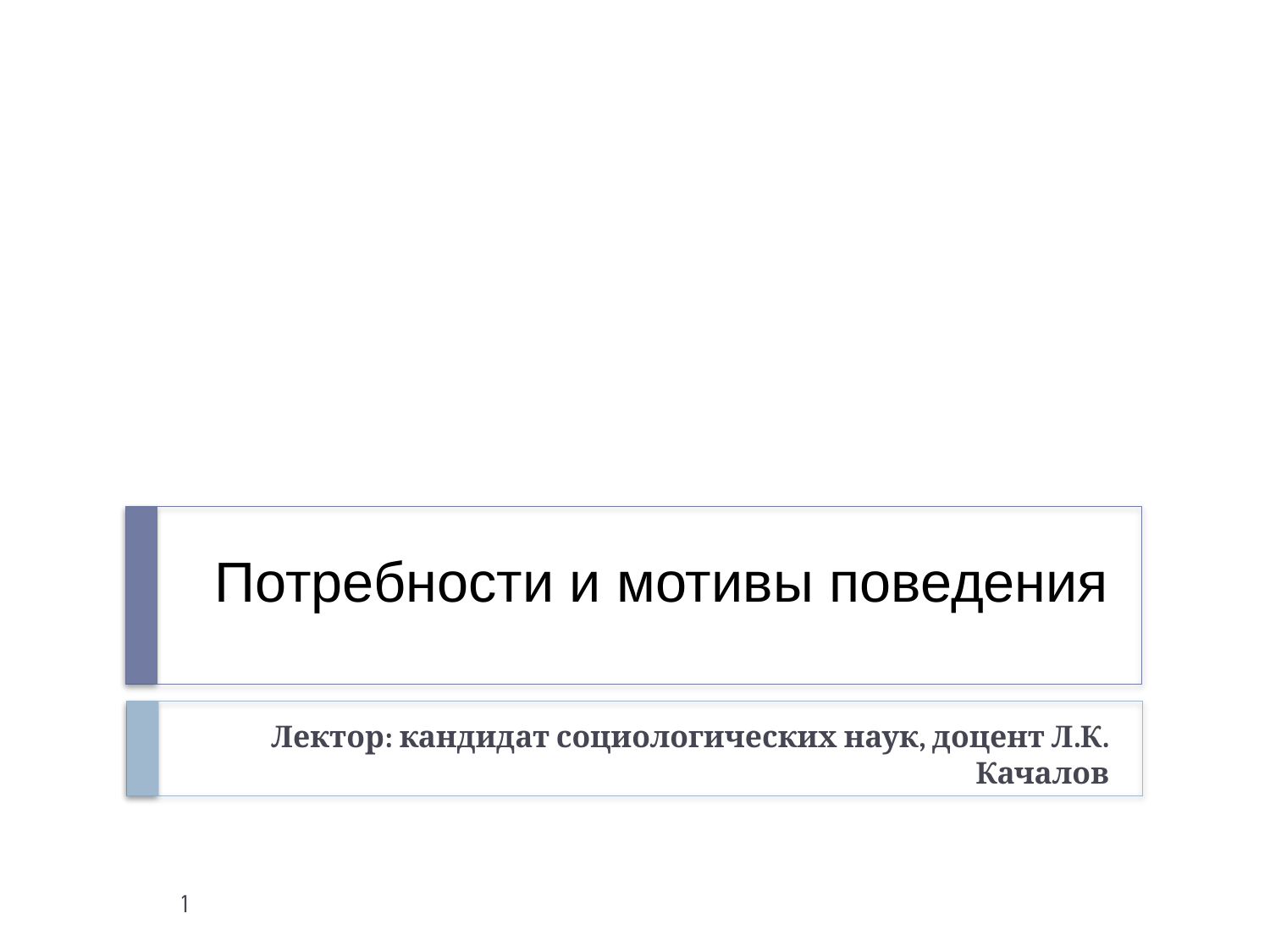

# Потребности и мотивы поведения
Лектор: кандидат социологических наук, доцент Л.К. Качалов

1